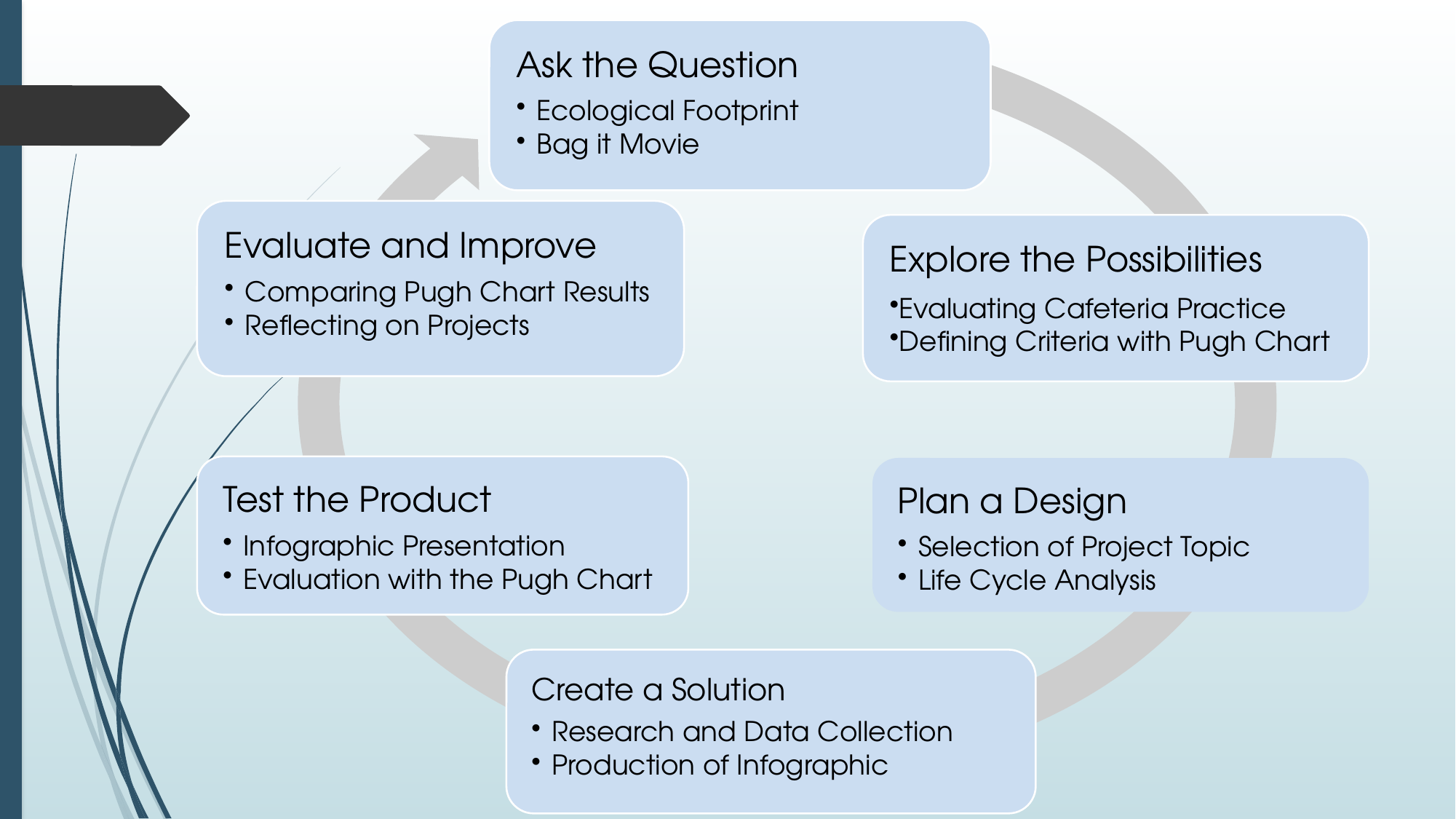

Ask the Question
Ecological Footprint
Bag it Movie
Explore the Possibilities
Evaluating Cafeteria Practice
Defining Criteria with Pugh Chart
Plan a Design
Selection of Project Topic
Life Cycle Analysis

Create a Solution
Research and Data Collection
Production of Infographic
Test the Product
Infographic Presentation
Evaluation with the Pugh Chart
Evaluate and Improve
Comparing Pugh Chart Results
Reflecting on Projects